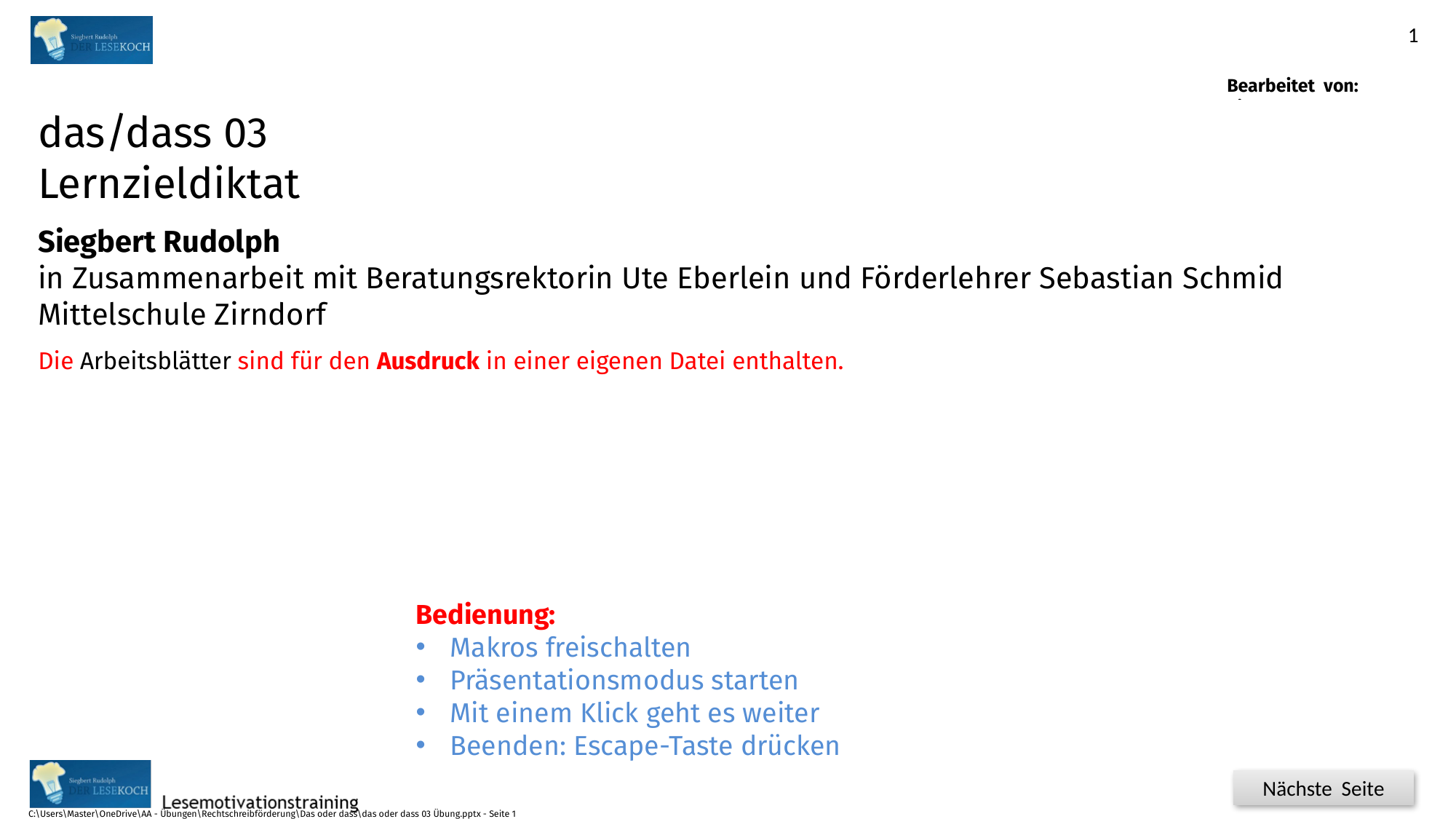

1
Bearbeitet  von:
Siegbert  Rudolph

das/dass 03
Lernzieldiktat

Siegbert Rudolph
in Zusammenarbeit mit Beratungsrektorin Ute Eberlein und Förderlehrer Sebastian Schmid
Mittelschule Zirndorf

Die Arbeitsblätter sind für den Ausdruck in einer eigenen Datei enthalten.

Schule 5
C:\Users\Master\OneDrive\AA - Übungen\Rechtschreibförderung\Das oder dass\das oder dass 03 Übung.pptx - Seite 1